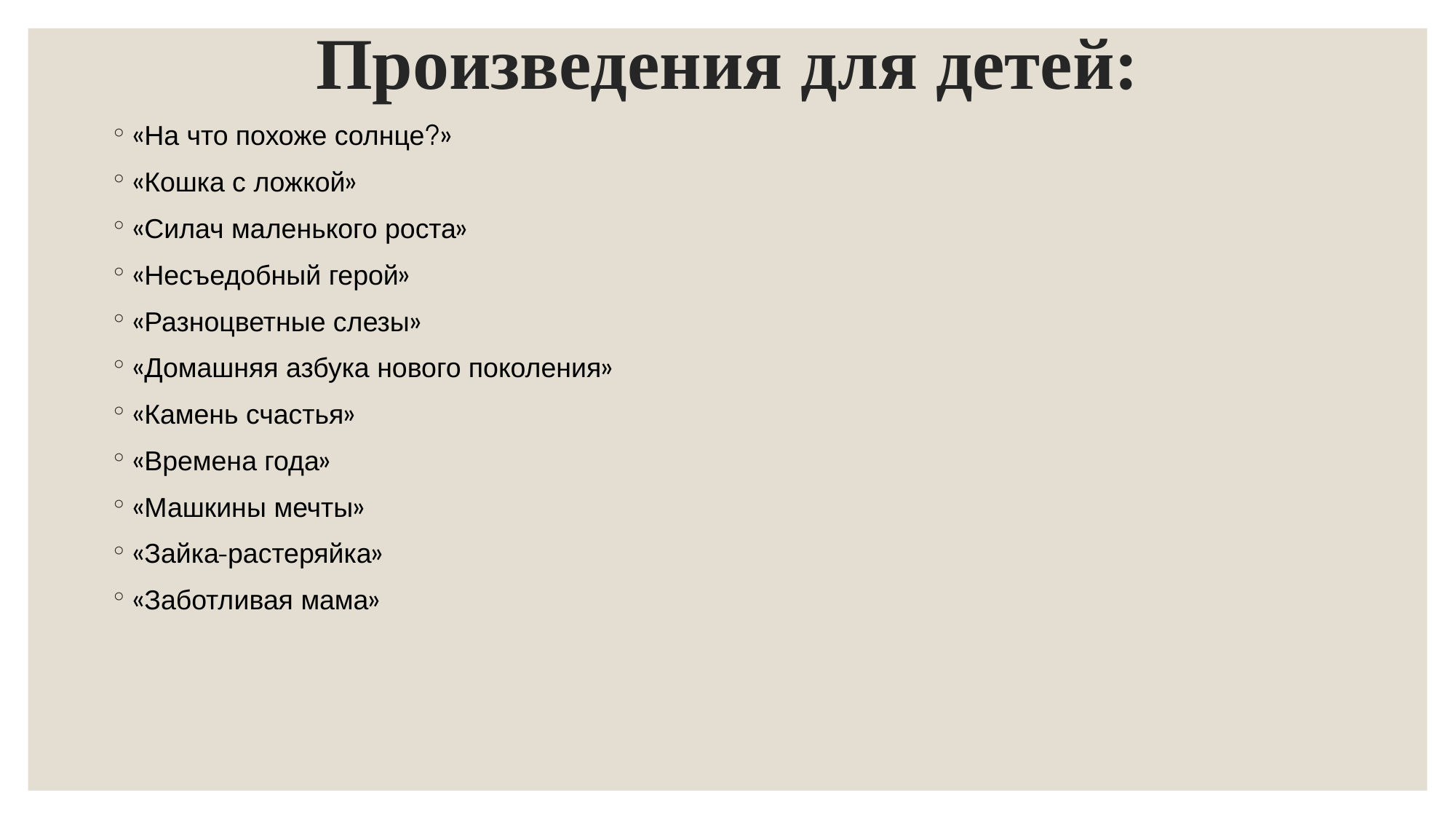

# Произведения для детей:
«На что похоже солнце?»
«Кошка с ложкой»
«Силач маленького роста»
«Несъедобный герой»
«Разноцветные слезы»
«Домашняя азбука нового поколения»
«Камень счастья»
«Времена года»
«Машкины мечты»
«Зайка-растеряйка»
«Заботливая мама»